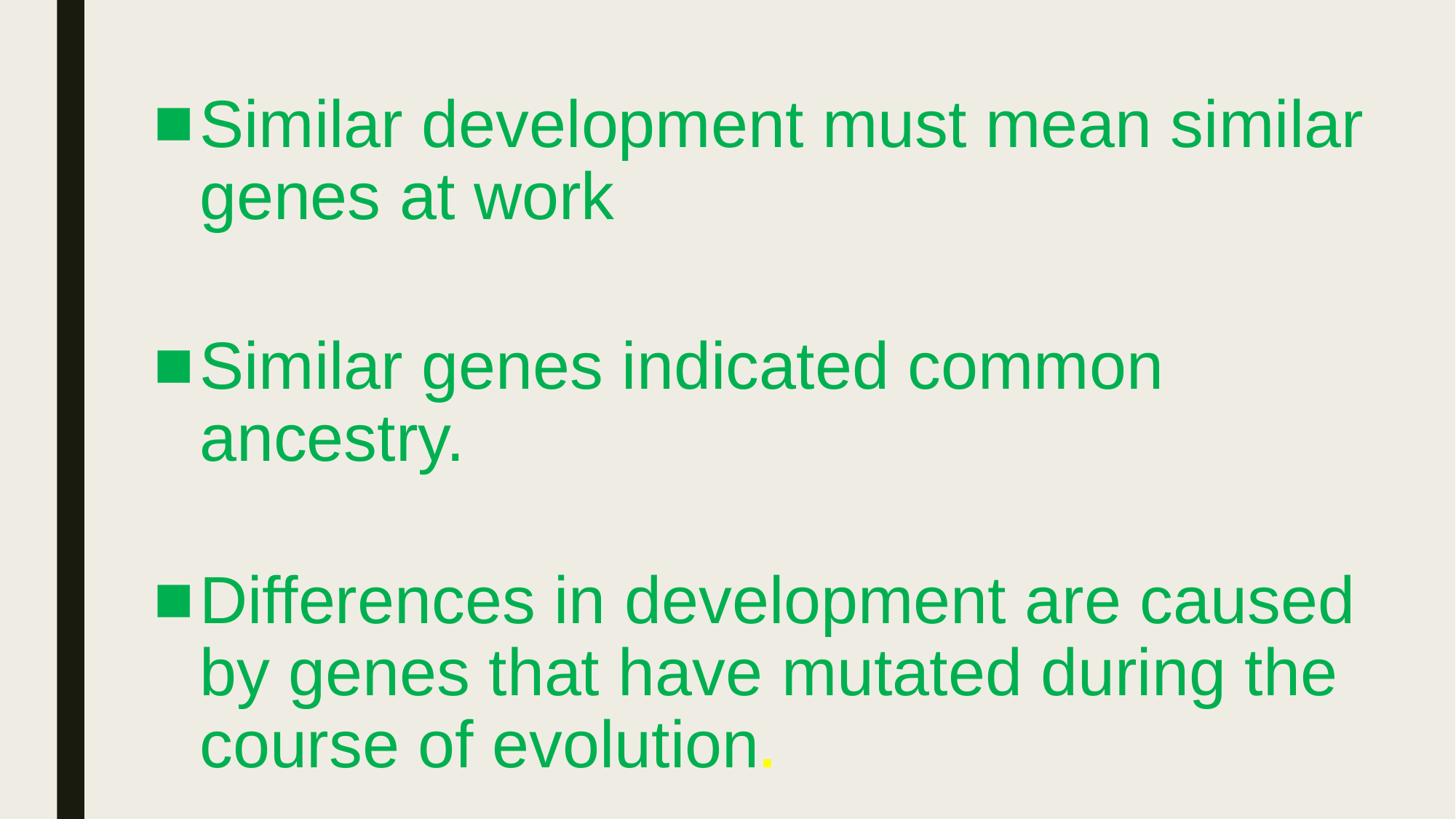

Similar development must mean similar genes at work
Similar genes indicated common ancestry.
Differences in development are caused by genes that have mutated during the course of evolution.